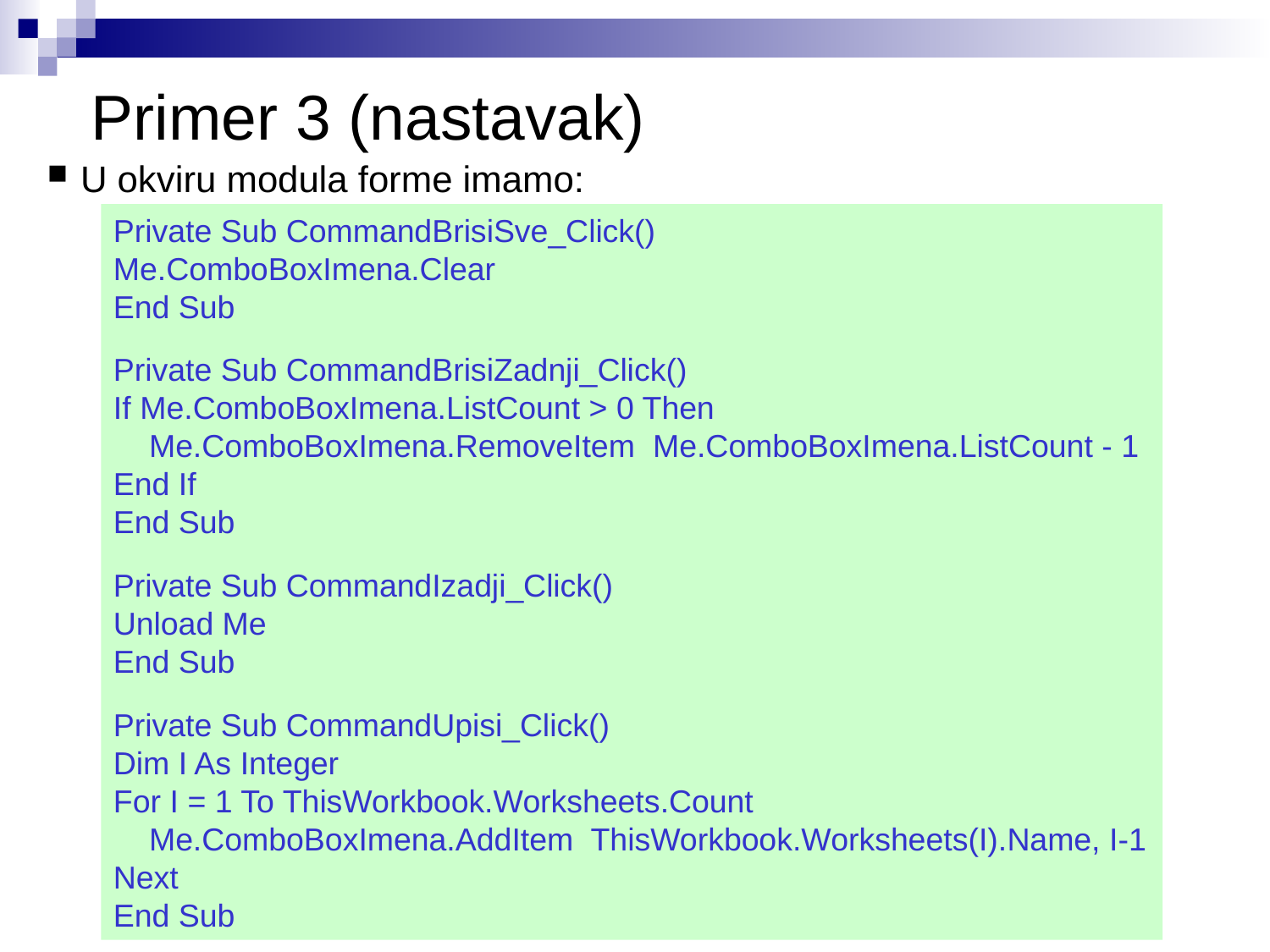

# Primer 3 (nastavak)
U okviru modula forme imamo:
Private Sub CommandBrisiSve_Click()
Me.ComboBoxImena.Clear
End Sub

Private Sub CommandBrisiZadnji_Click()
If Me.ComboBoxImena.ListCount > 0 Then
    Me.ComboBoxImena.RemoveItem  Me.ComboBoxImena.ListCount - 1
End If
End Sub

Private Sub CommandIzadji_Click()
Unload Me
End Sub

Private Sub CommandUpisi_Click()
Dim I As Integer
For I = 1 To ThisWorkbook.Worksheets.Count
    Me.ComboBoxImena.AddItem  ThisWorkbook.Worksheets(I).Name, I-1
Next
End Sub